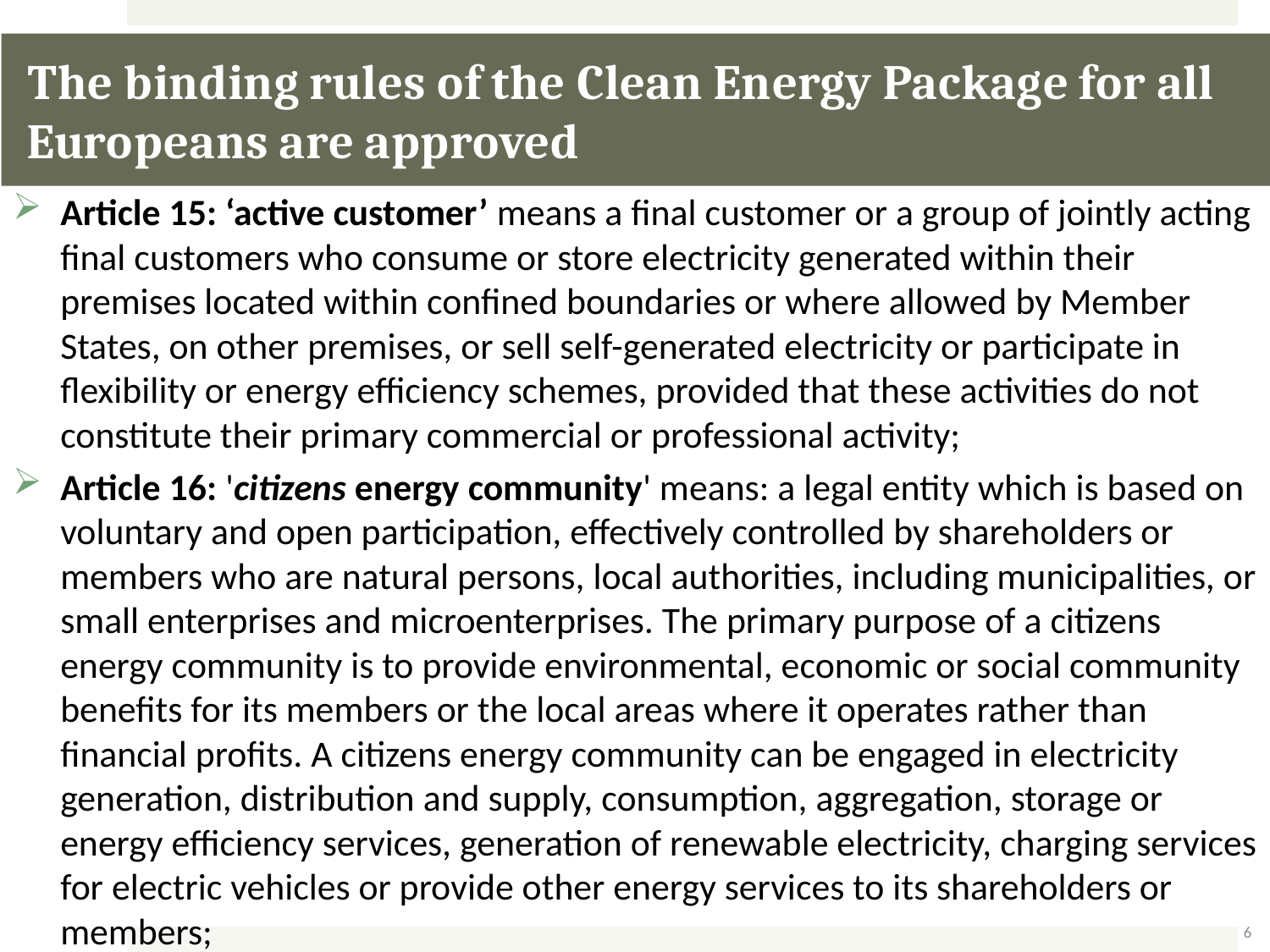

The binding rules of the Clean Energy Package for all Europeans are approved
Article 15: ‘active customer’ means a final customer or a group of jointly acting final customers who consume or store electricity generated within their premises located within confined boundaries or where allowed by Member States, on other premises, or sell self-generated electricity or participate in flexibility or energy efficiency schemes, provided that these activities do not constitute their primary commercial or professional activity;
Article 16: 'citizens energy community' means: a legal entity which is based on voluntary and open participation, effectively controlled by shareholders or members who are natural persons, local authorities, including municipalities, or small enterprises and microenterprises. The primary purpose of a citizens energy community is to provide environmental, economic or social community benefits for its members or the local areas where it operates rather than financial profits. A citizens energy community can be engaged in electricity generation, distribution and supply, consumption, aggregation, storage or energy efficiency services, generation of renewable electricity, charging services for electric vehicles or provide other energy services to its shareholders or members;
6